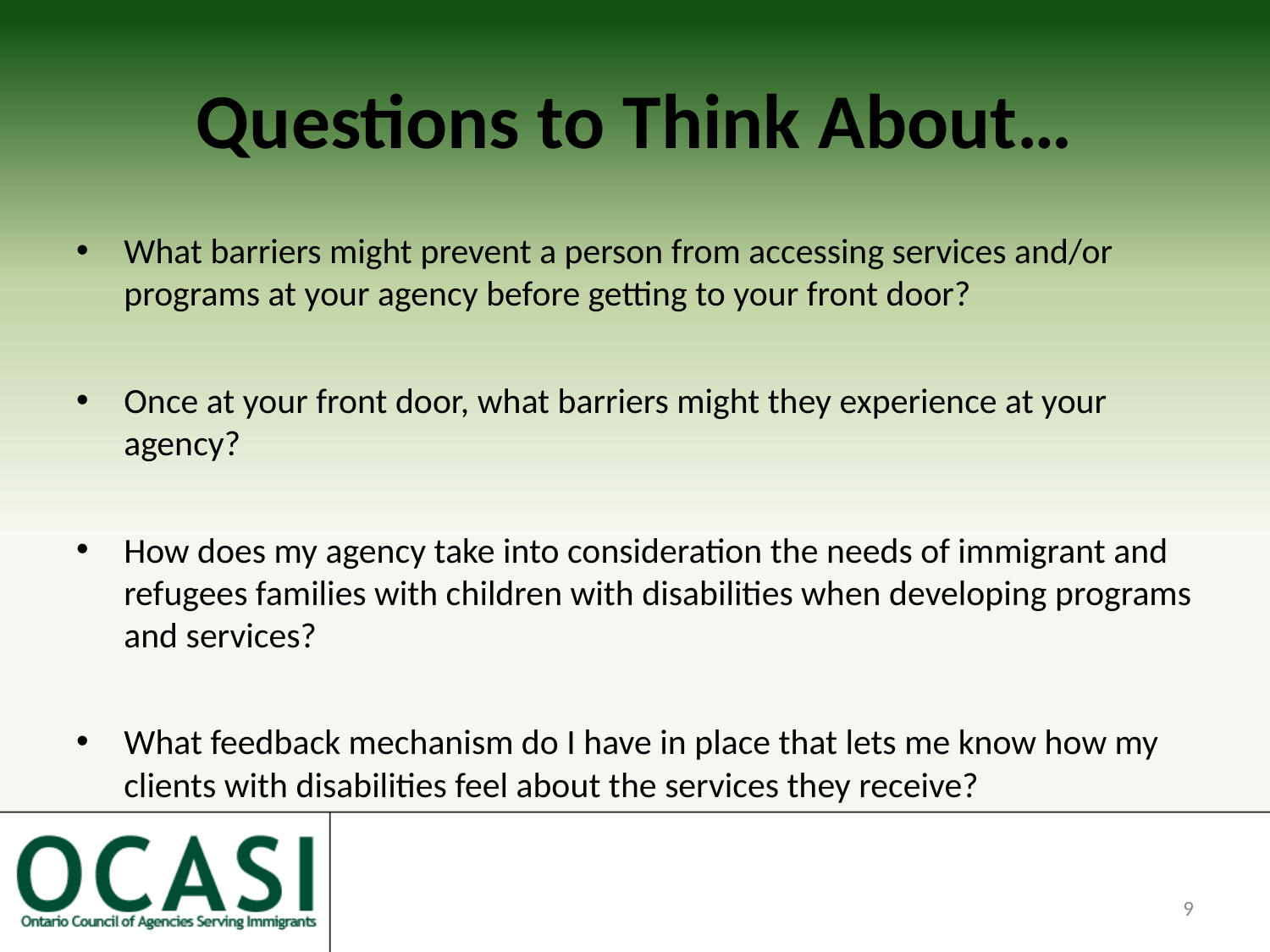

# Questions to Think About…
What barriers might prevent a person from accessing services and/or programs at your agency before getting to your front door?

Once at your front door, what barriers might they experience at your agency?

How does my agency take into consideration the needs of immigrant and refugees families with children with disabilities when developing programs and services?

What feedback mechanism do I have in place that lets me know how my clients with disabilities feel about the services they receive?

9